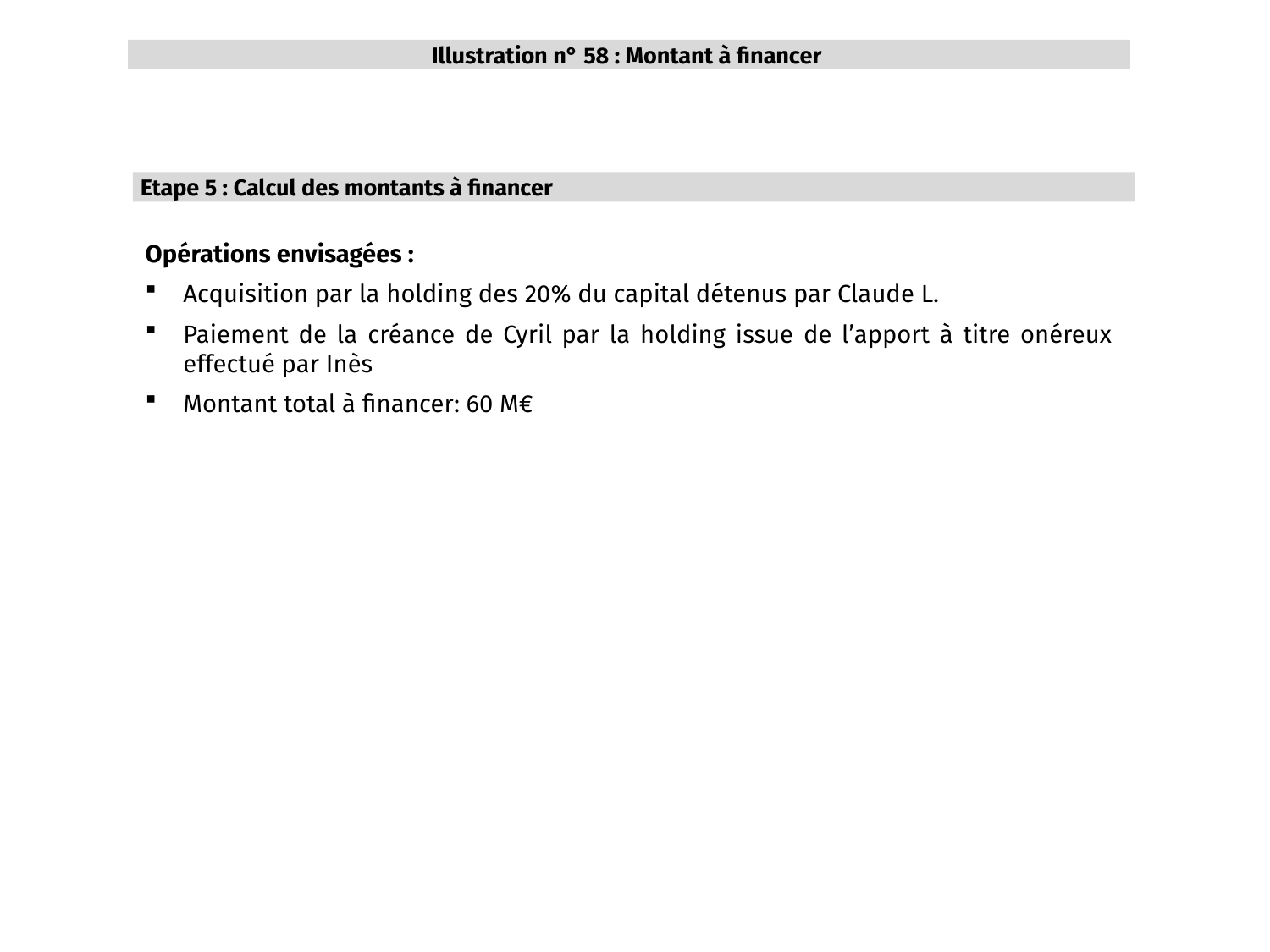

Illustration n° 58 : Montant à financer
Etape 5 : Calcul des montants à financer
Opérations envisagées :
Acquisition par la holding des 20% du capital détenus par Claude L.
Paiement de la créance de Cyril par la holding issue de l’apport à titre onéreux effectué par Inès
Montant total à financer: 60 M€